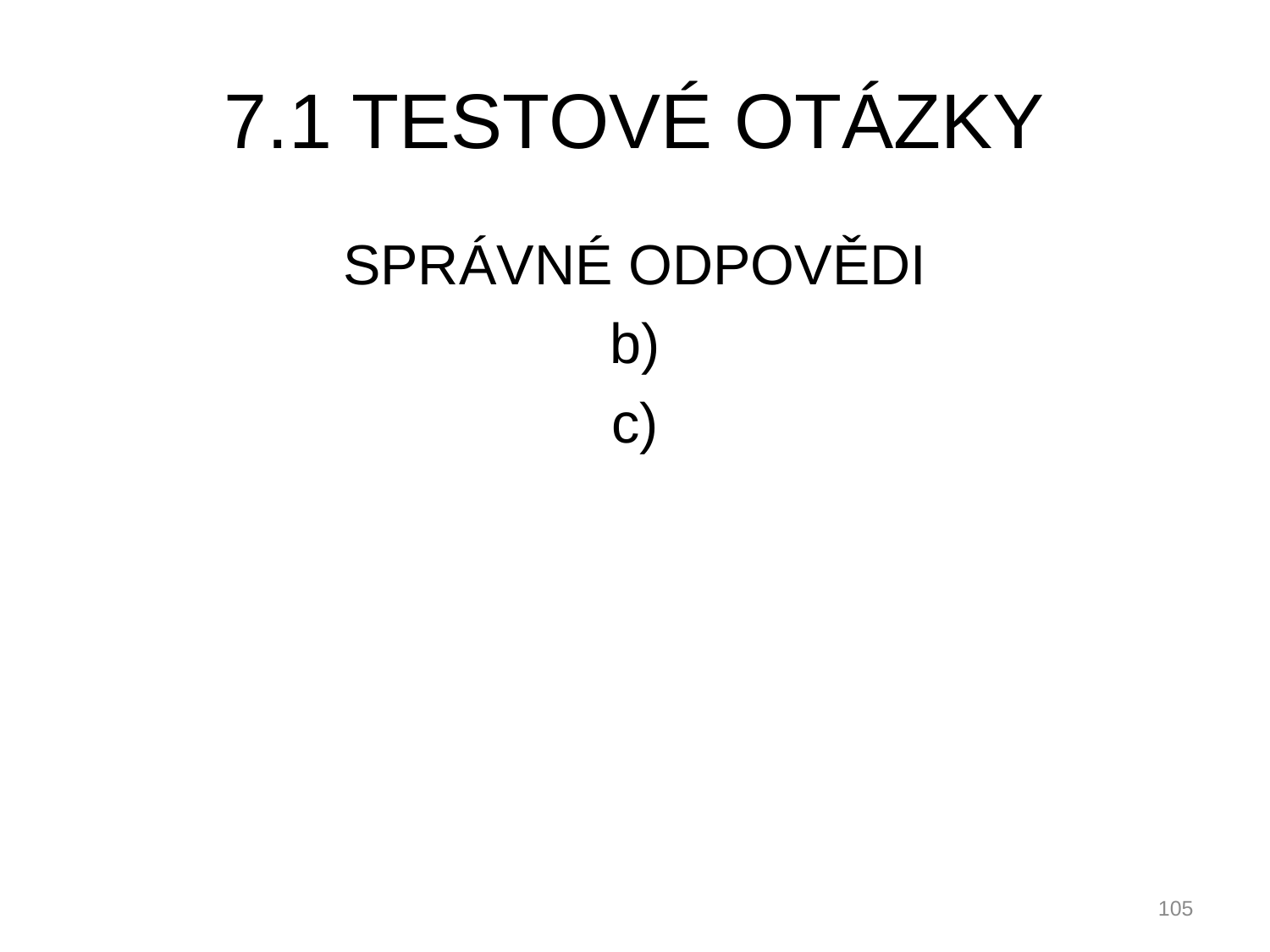

# 7.1 TESTOVÉ OTÁZKY
SPRÁVNÉ ODPOVĚDI
b)
c)
105